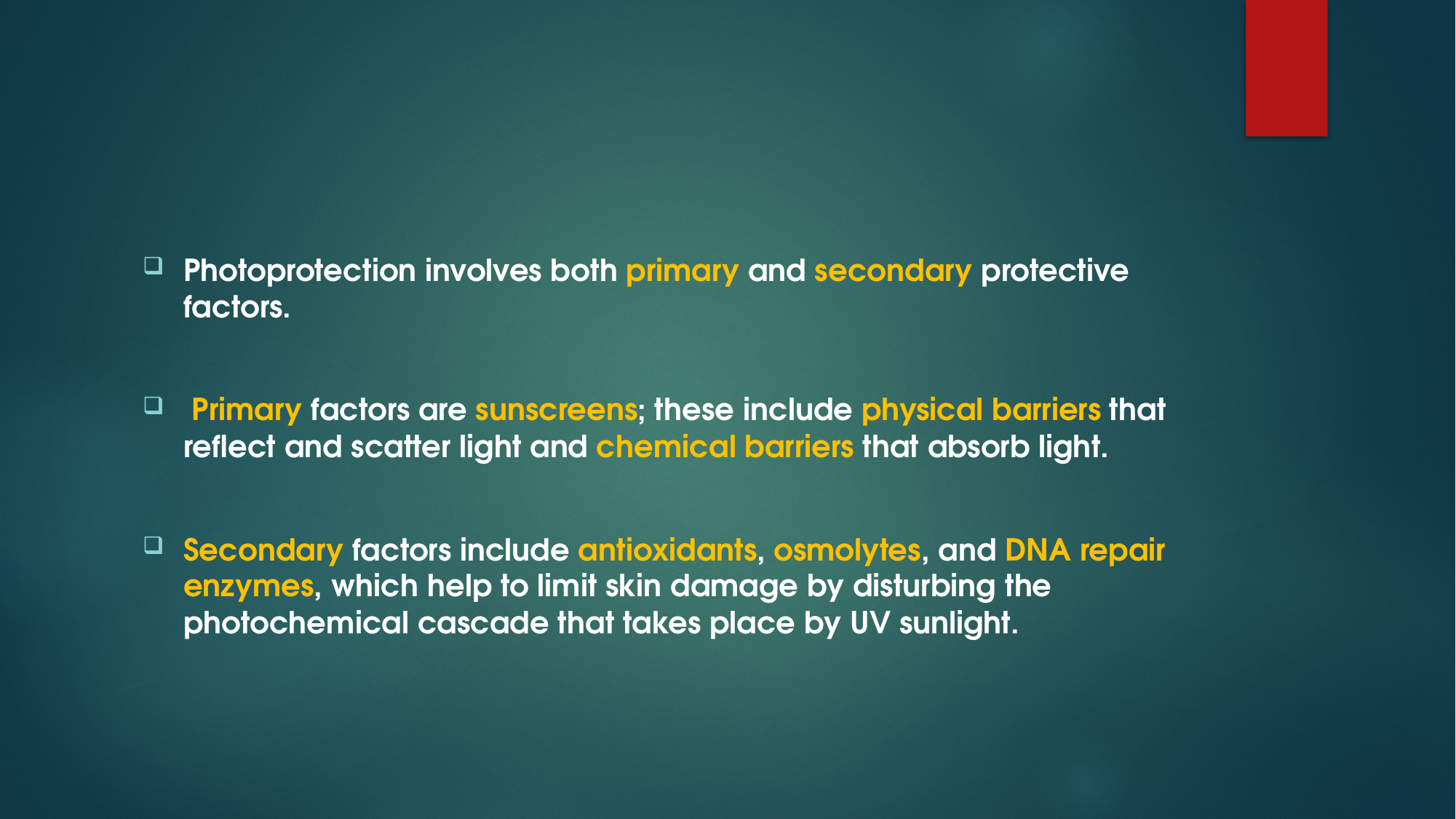

#
Photoprotection involves both primary and secondary protective factors.

 Primary factors are sunscreens; these include physical barriers that reflect and scatter light and chemical barriers that absorb light.

Secondary factors include antioxidants, osmolytes, and DNA repair enzymes, which help to limit skin damage by disturbing the photochemical cascade that takes place by UV sunlight.